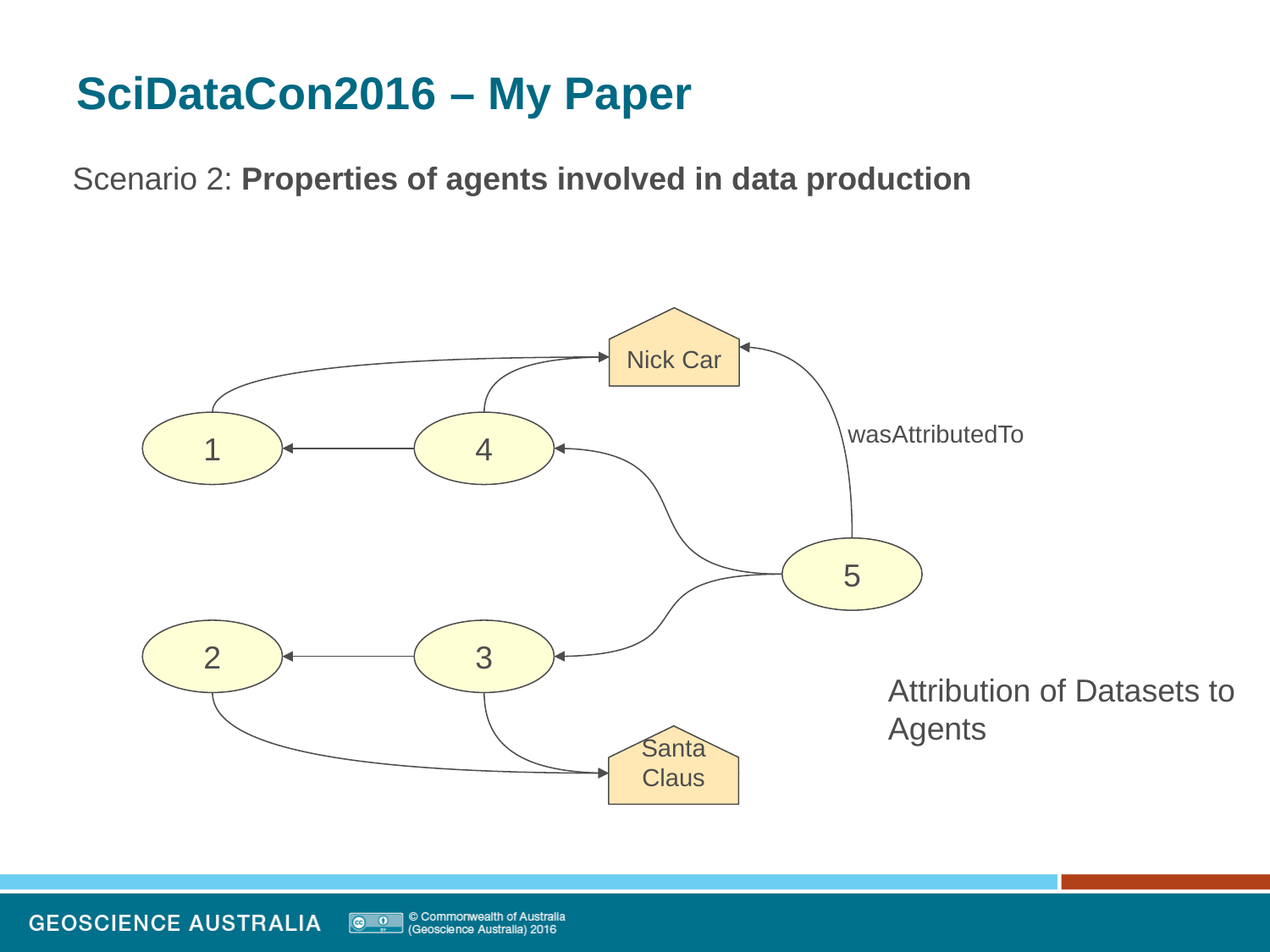

# SciDataCon2016 – My Paper
Scenario 2: Properties of agents involved in data production

Nick Car

1
4
wasAttributedTo
5
2
3
Attribution of Datasets to Agents
Santa Claus